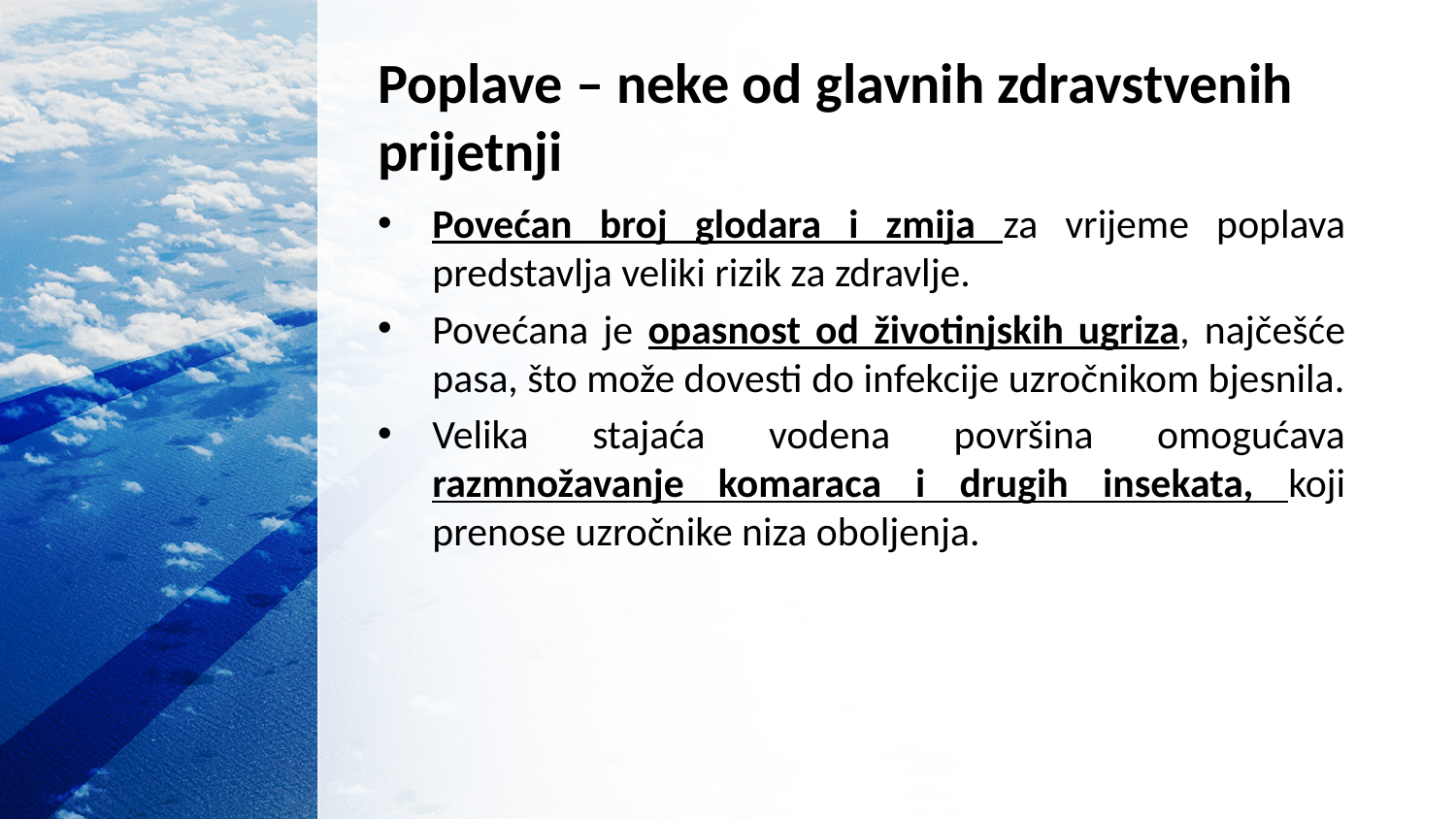

# Poplave – neke od glavnih zdravstvenih prijetnji
Povećan broj glodara i zmija za vrijeme poplava predstavlja veliki rizik za zdravlje.
Povećana je opasnost od životinjskih ugriza, najčešće pasa, što može dovesti do infekcije uzročnikom bjesnila.
Velika stajaća vodena površina omogućava razmnožavanje komaraca i drugih insekata, koji prenose uzročnike niza oboljenja.